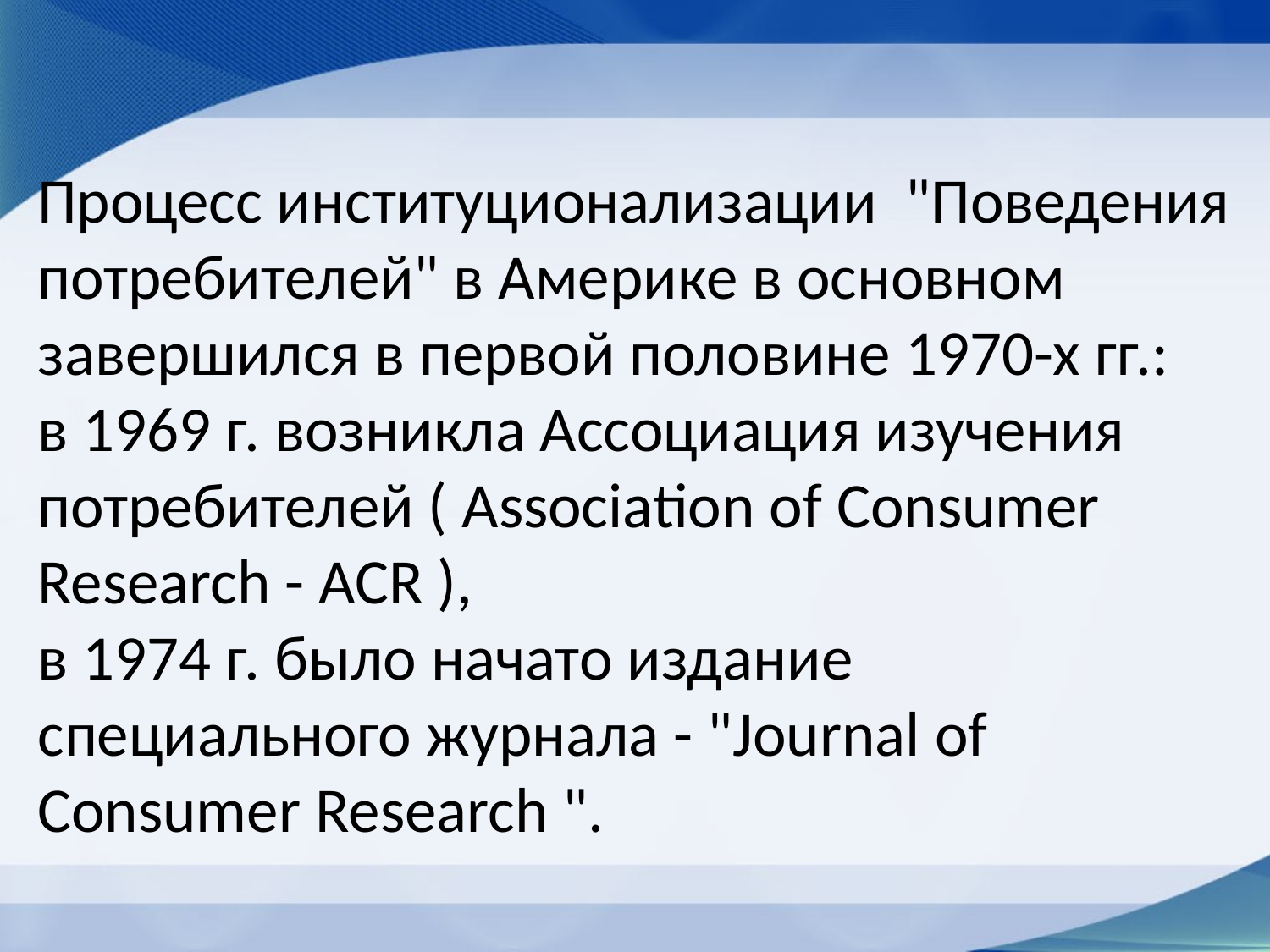

# Процесс институционализации  "Поведения потребителей" в Америке в основном завершился в первой половине 1970-х гг.: в 1969 г. возникла Ассоциация изучения потребителей ( Association of Consumer Research - ACR ), в 1974 г. было начато издание специального журнала - "Journal of Consumer Research ".